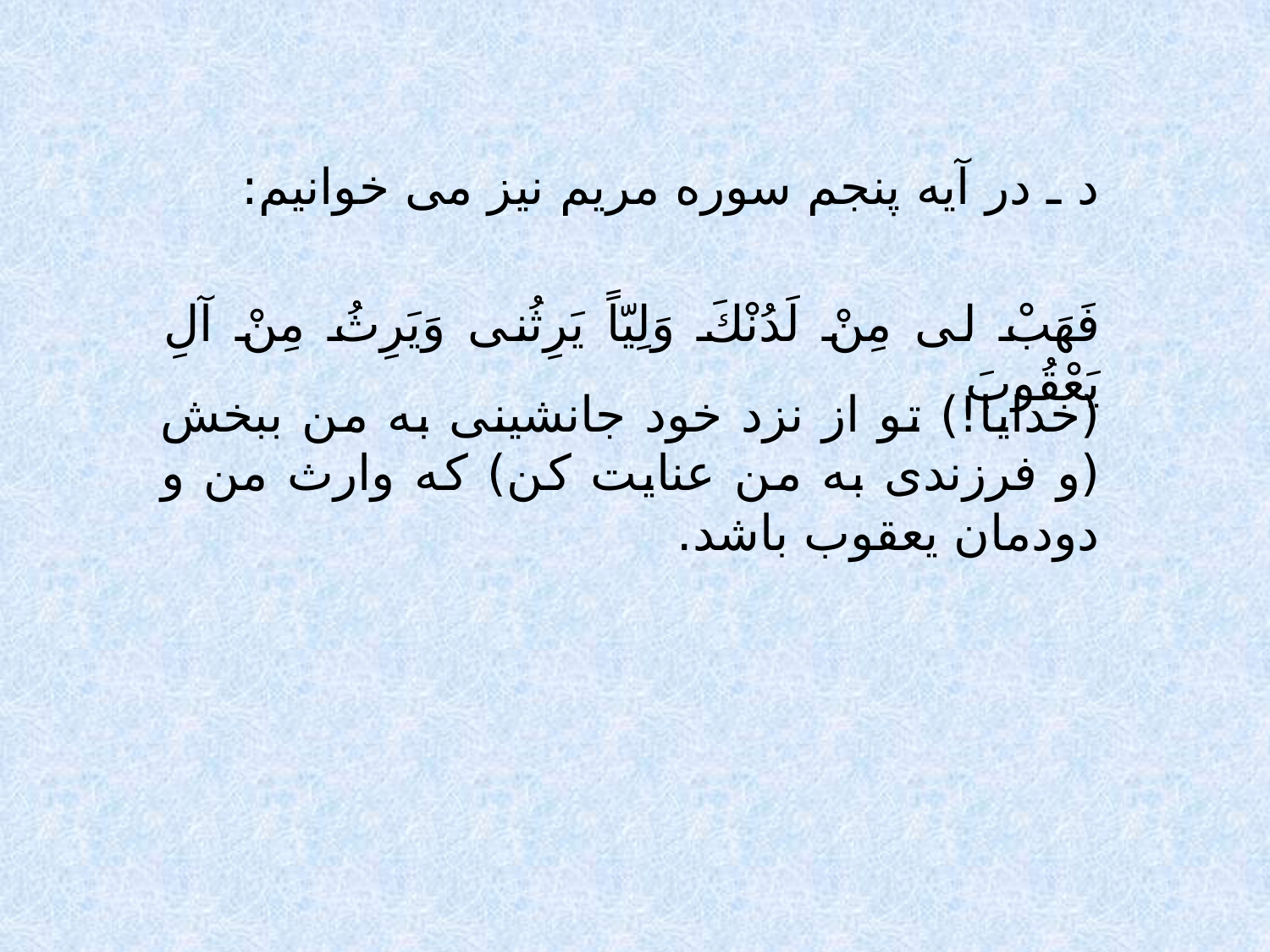

د ـ در آيه پنجم سوره مريم نيز مى خوانيم:
فَهَبْ لى مِنْ لَدُنْكَ وَلِيّاً يَرِثُنى وَيَرِثُ مِنْ آلِ يَعْقُوبَ
(خدايا!) تو از نزد خود جانشينى به من ببخش (و فرزندى به من عنايت كن) كه وارث من و دودمان يعقوب باشد.